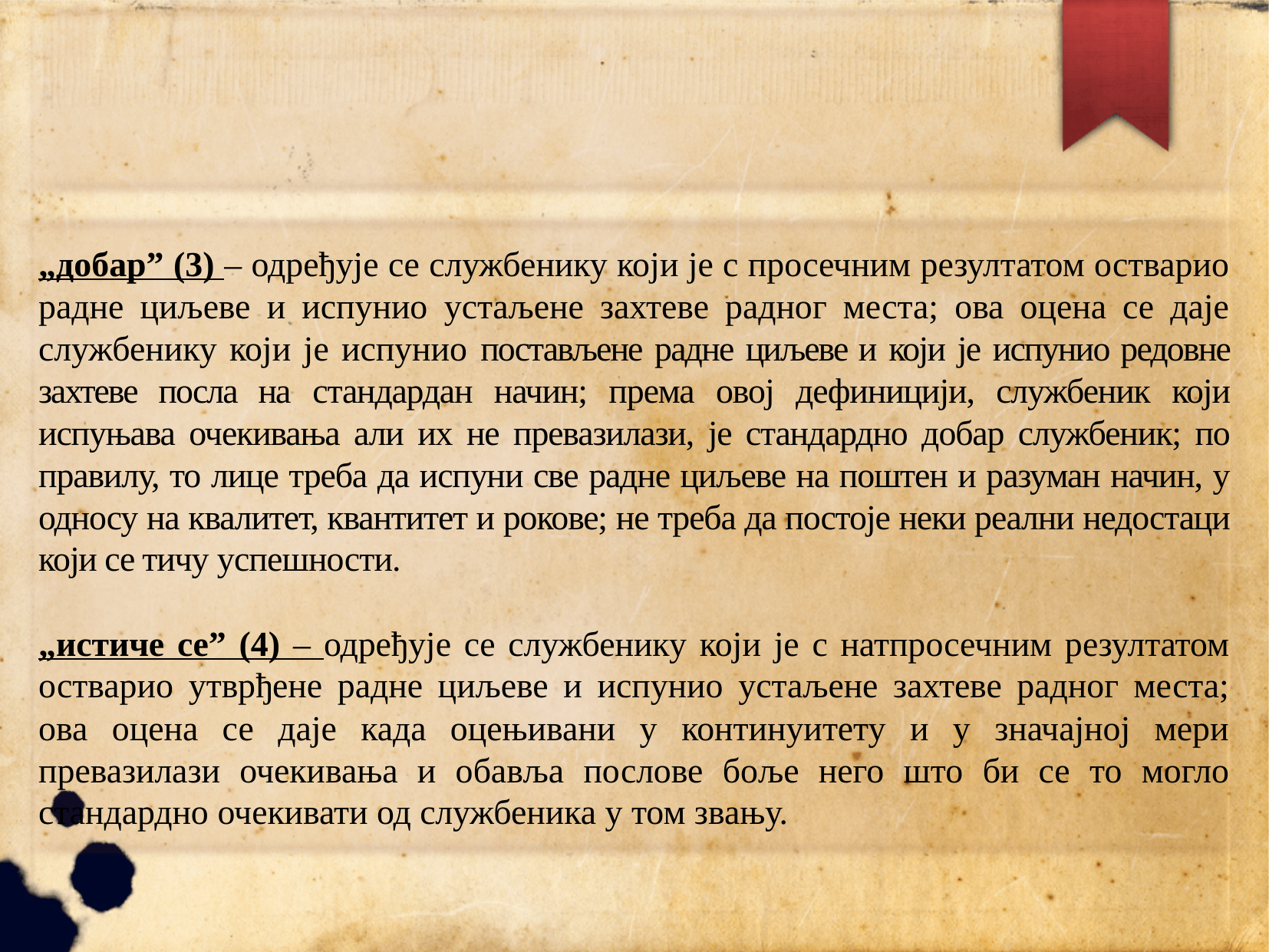

„добар” (3) – одређује се службенику који је с просечним резултатом остварио радне циљеве и испунио устаљене захтеве радног места; ова оцена се даје службенику који је испунио постављене радне циљеве и који је испунио редовне захтеве посла на стандардан начин; према овој дефиницији, службеник који испуњава очекивања али их не превазилази, је стандардно добар службеник; по правилу, то лице треба да испуни све радне циљеве на поштен и разуман начин, у односу на квалитет, квантитет и рокове; не треба да постоје неки реални недостаци који се тичу успешности.

„истиче се” (4) – одређује се службенику који је с натпросечним резултатом остварио утврђене радне циљеве и испунио устаљене захтеве радног места; ова оцена се даје када оцењивани у континуитету и у значајној мери превазилази очекивања и обавља послове боље него што би се то могло стандардно очекивати од службеника у том звању.